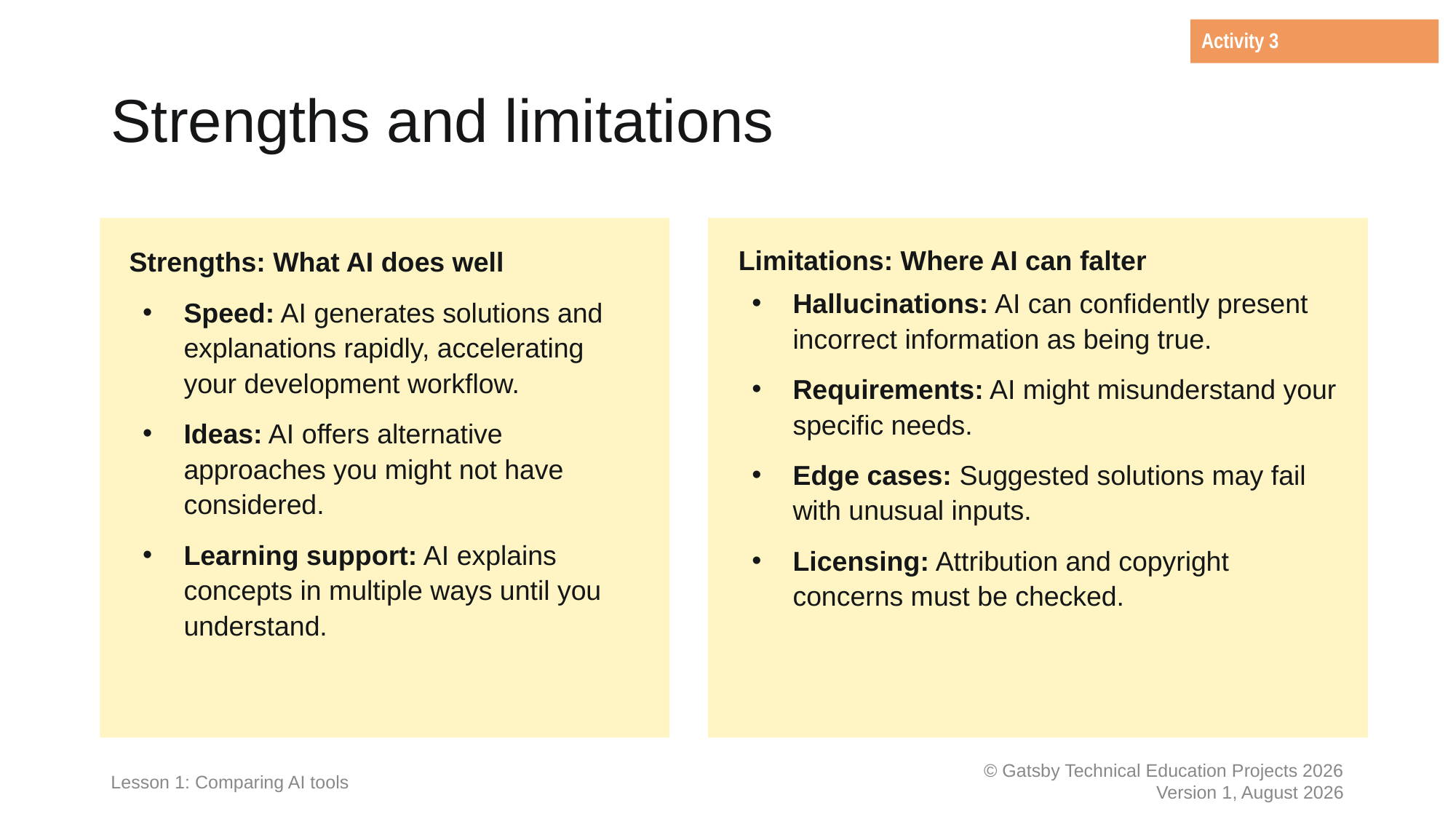

Activity 3
# Strengths and limitations

Limitations: Where AI can falter
Strengths: What AI does well
Hallucinations: AI can confidently present incorrect information as being true.
Requirements: AI might misunderstand your specific needs.
Edge cases: Suggested solutions may fail with unusual inputs.
Licensing: Attribution and copyright concerns must be checked.
Speed: AI generates solutions and explanations rapidly, accelerating your development workflow.
Ideas: AI offers alternative approaches you might not have considered.
Learning support: AI explains concepts in multiple ways until you understand.
Lesson 1: Comparing AI tools